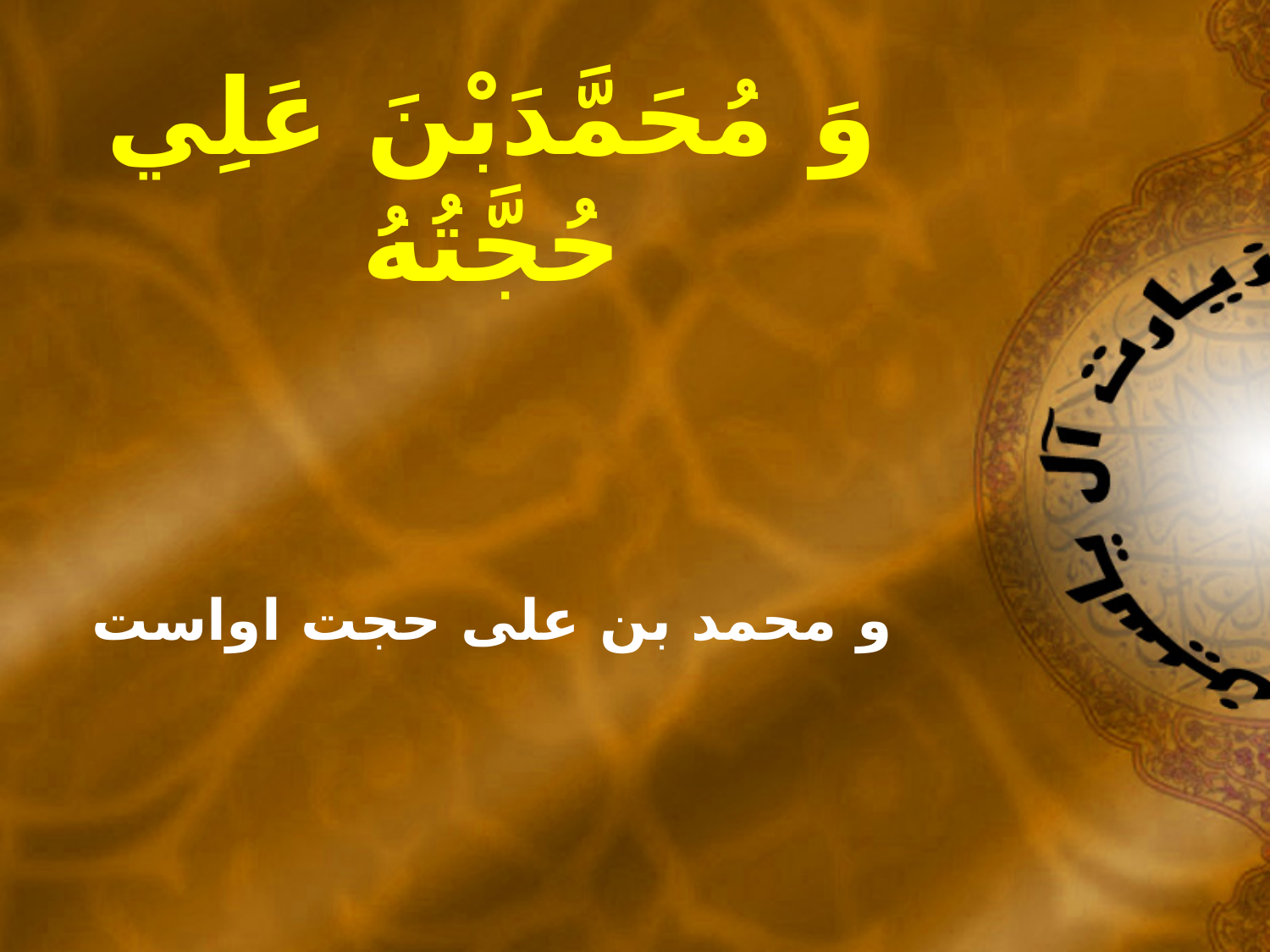

وَ مُحَمَّدَبْنَ عَلِي حُجَّتُهُ
و محمد بن على حجت اواست